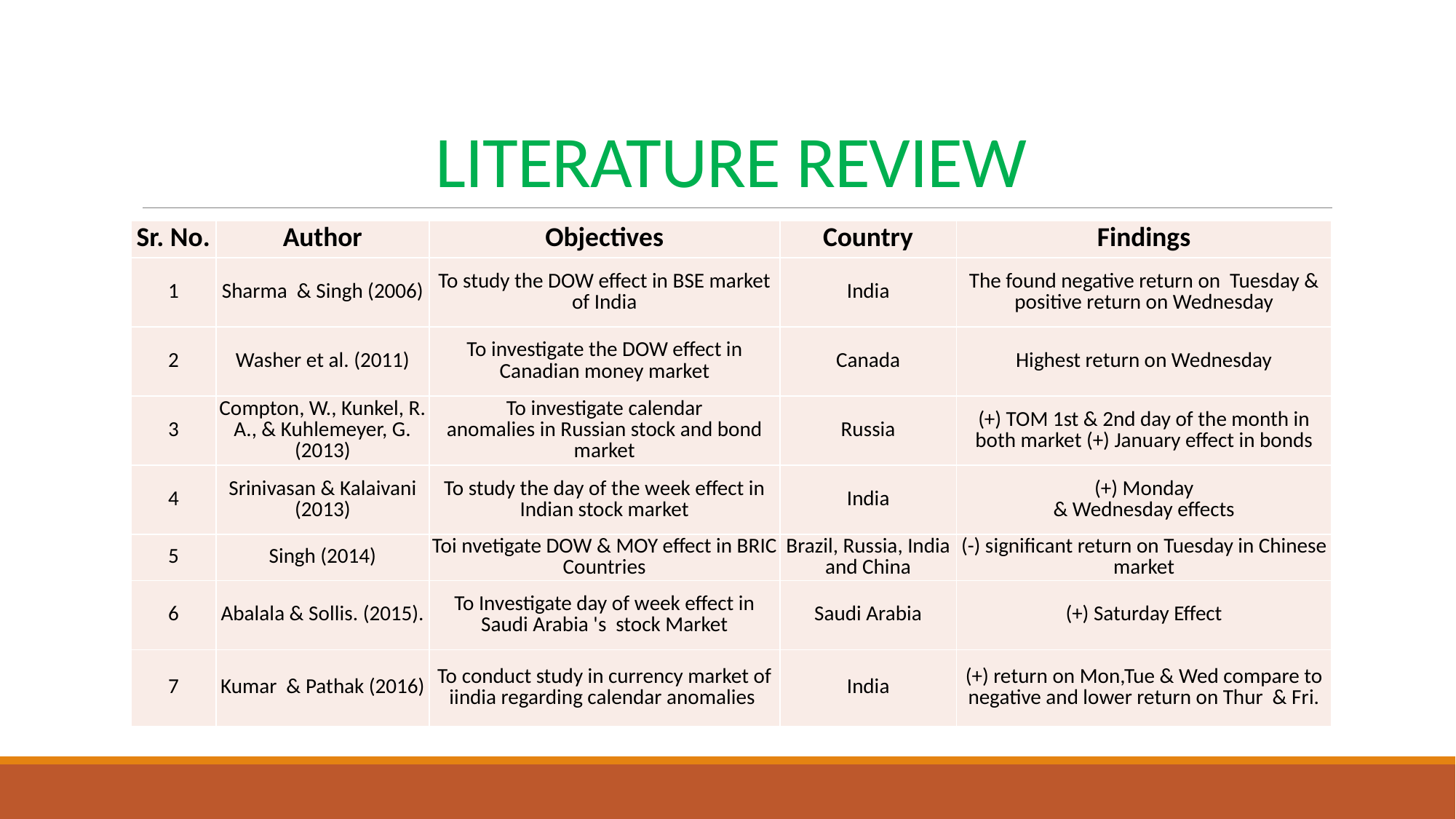

# LITERATURE REVIEW
| Sr. No. | Author | Objectives | Country | Findings |
| --- | --- | --- | --- | --- |
| 1 | Sharma & Singh (2006) | To study the DOW effect in BSE market of India | India | The found negative return on Tuesday & positive return on Wednesday |
| 2 | Washer et al. (2011) | To investigate the DOW effect in Canadian money market | Canada | Highest return on Wednesday |
| 3 | Compton, W., Kunkel, R. A., & Kuhlemeyer, G. (2013) | To investigate calendar anomalies in Russian stock and bond market | Russia | (+) TOM 1st & 2nd day of the month in both market (+) January effect in bonds |
| 4 | Srinivasan & Kalaivani (2013) | To study the day of the week effect in Indian stock market | India | (+) Monday & Wednesday effects |
| 5 | Singh (2014) | Toi nvetigate DOW & MOY effect in BRIC Countries | Brazil, Russia, India and China | (-) significant return on Tuesday in Chinese market |
| 6 | Abalala & Sollis. (2015). | To Investigate day of week effect in Saudi Arabia 's stock Market | Saudi Arabia | (+) Saturday Effect |
| 7 | Kumar & Pathak (2016) | To conduct study in currency market of iindia regarding calendar anomalies | India | (+) return on Mon,Tue & Wed compare to negative and lower return on Thur & Fri. |